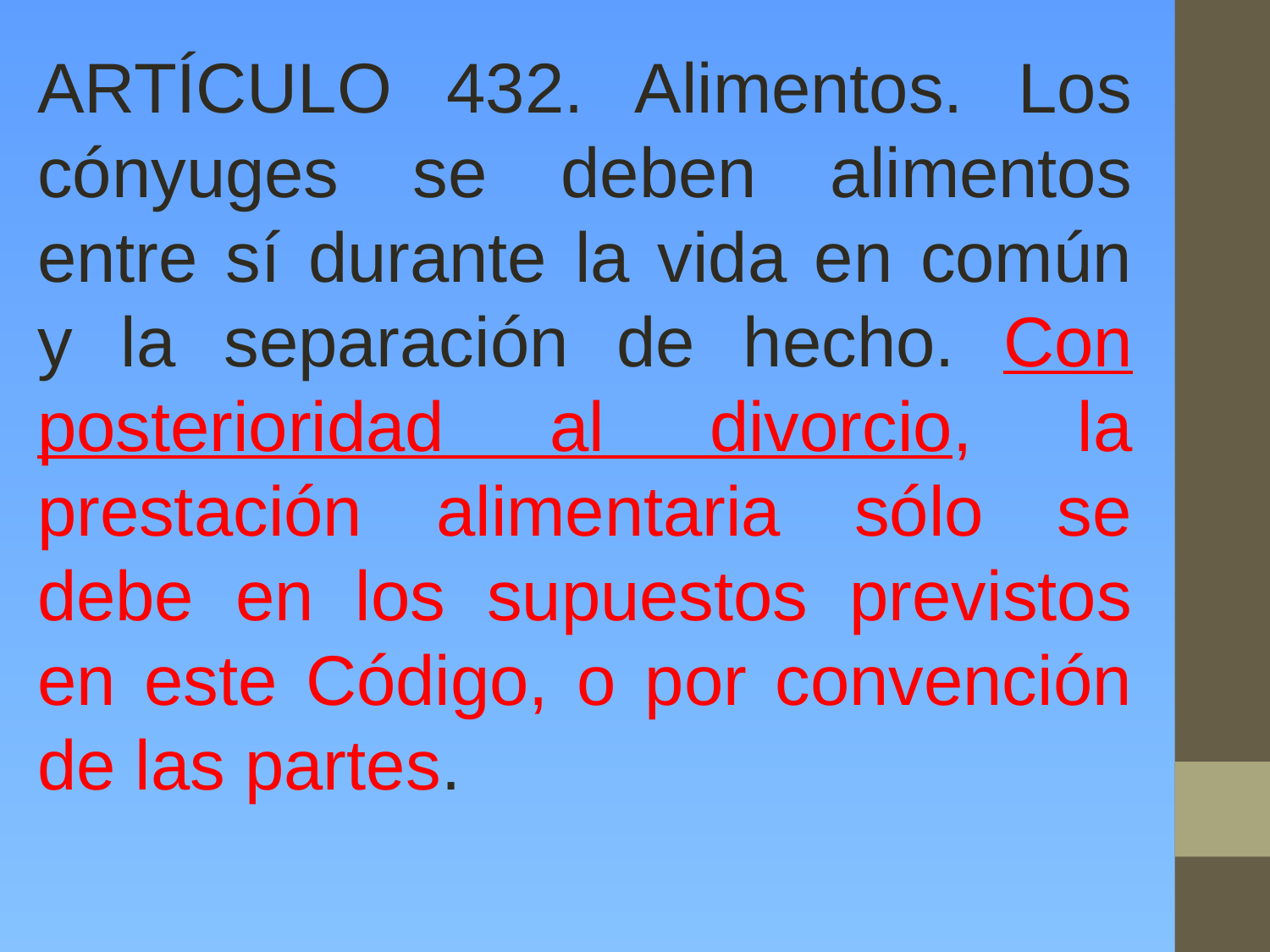

ARTÍCULO 432. Alimentos. Los cónyuges se deben alimentos entre sí durante la vida en común y la separación de hecho. Con posterioridad al divorcio, la prestación alimentaria sólo se debe en los supuestos previstos en este Código, o por convención de las partes.